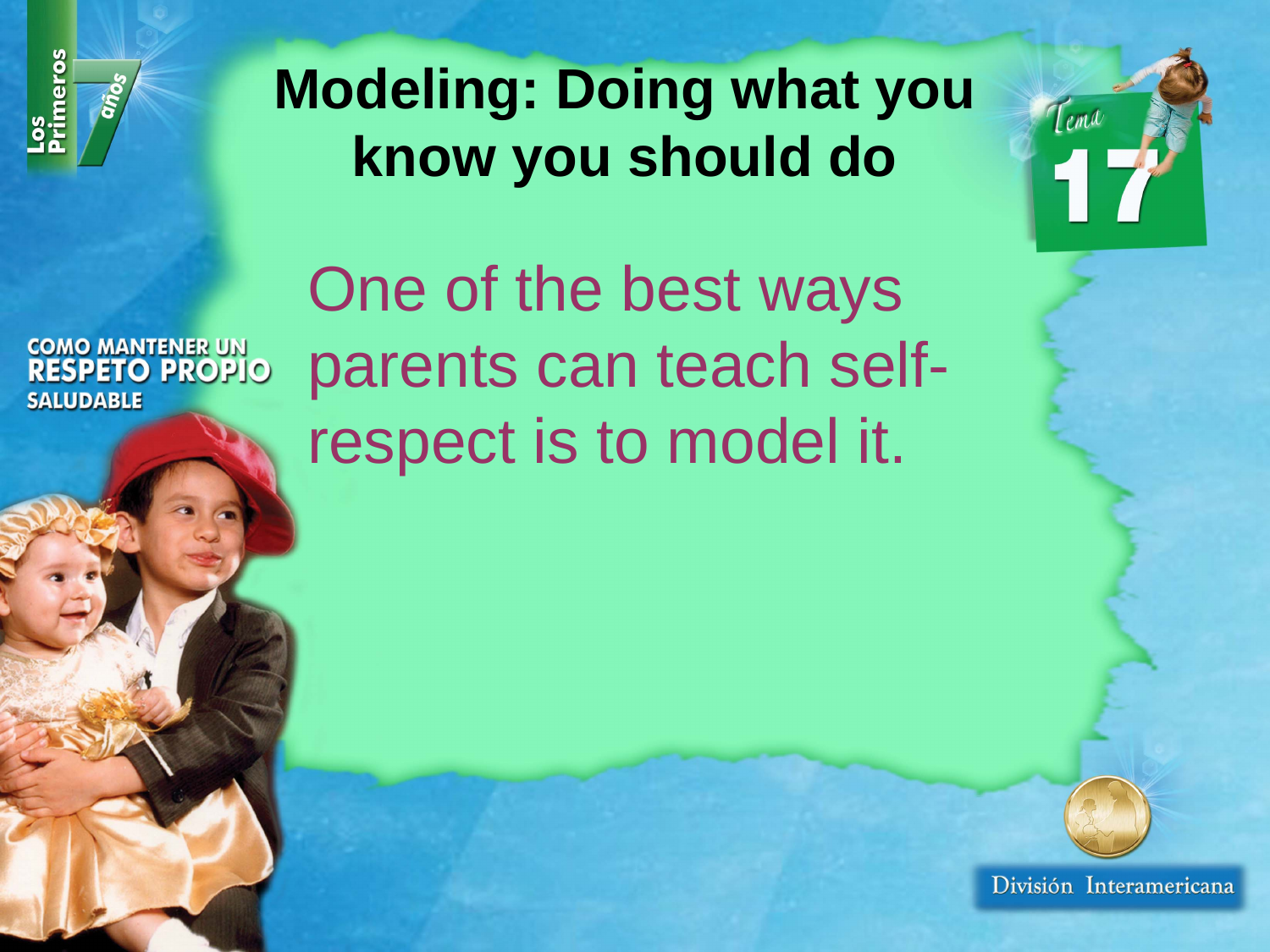

Modeling: Doing what you know you should do
One of the best ways parents can teach self-respect is to model it.